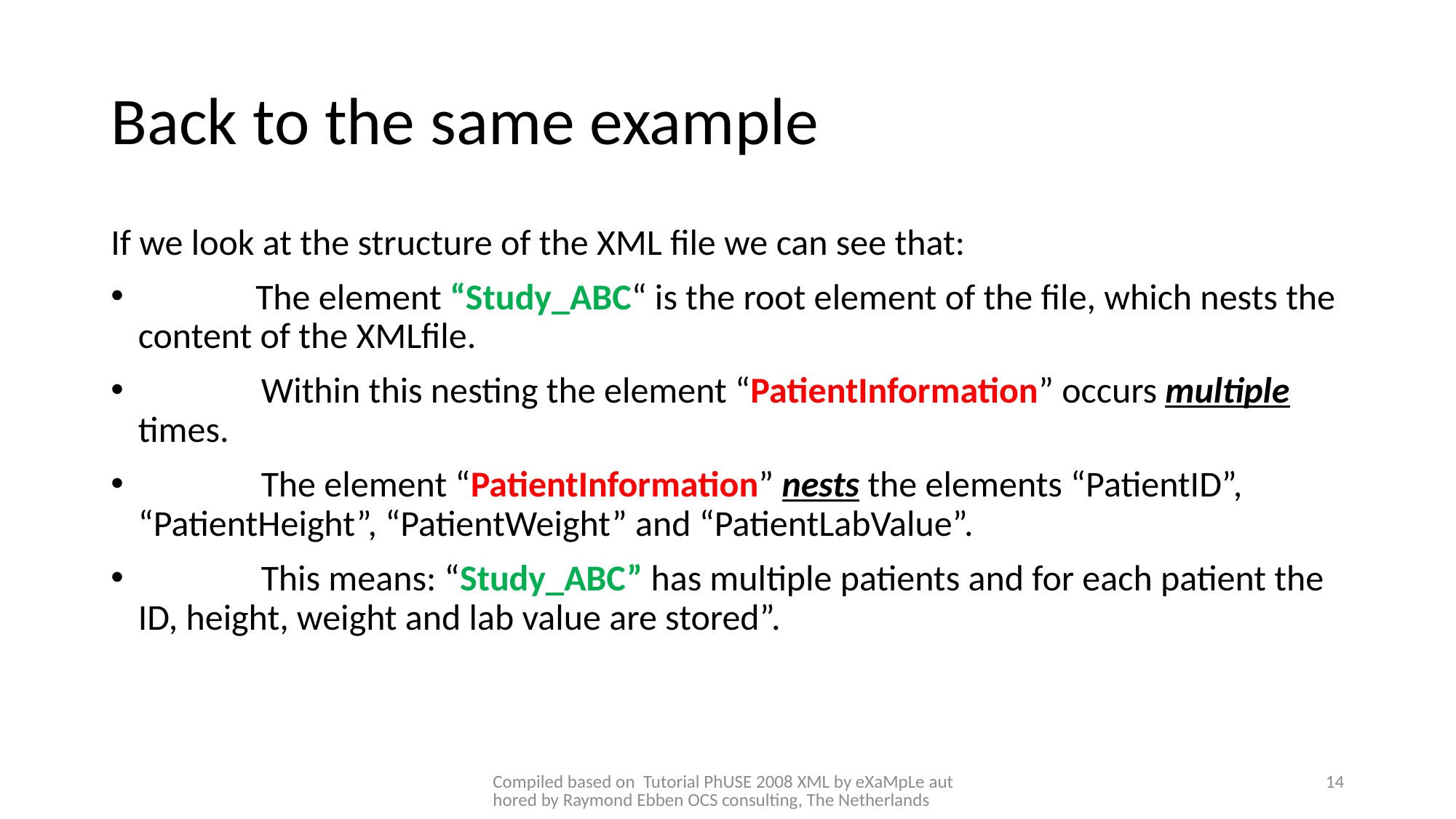

# Back to the same example
If we look at the structure of the XML file we can see that:
	 The element “Study_ABC“ is the root element of the file, which nests the content of the XMLfile.
               Within this nesting the element “PatientInformation” occurs multiple times.
               The element “PatientInformation” nests the elements “PatientID”, “PatientHeight”, “PatientWeight” and “PatientLabValue”.
               This means: “Study_ABC” has multiple patients and for each patient the ID, height, weight and lab value are stored”.
Compiled based on  Tutorial PhUSE 2008 XML by eXaMpLe authored by Raymond Ebben OCS consulting, The Netherlands
14